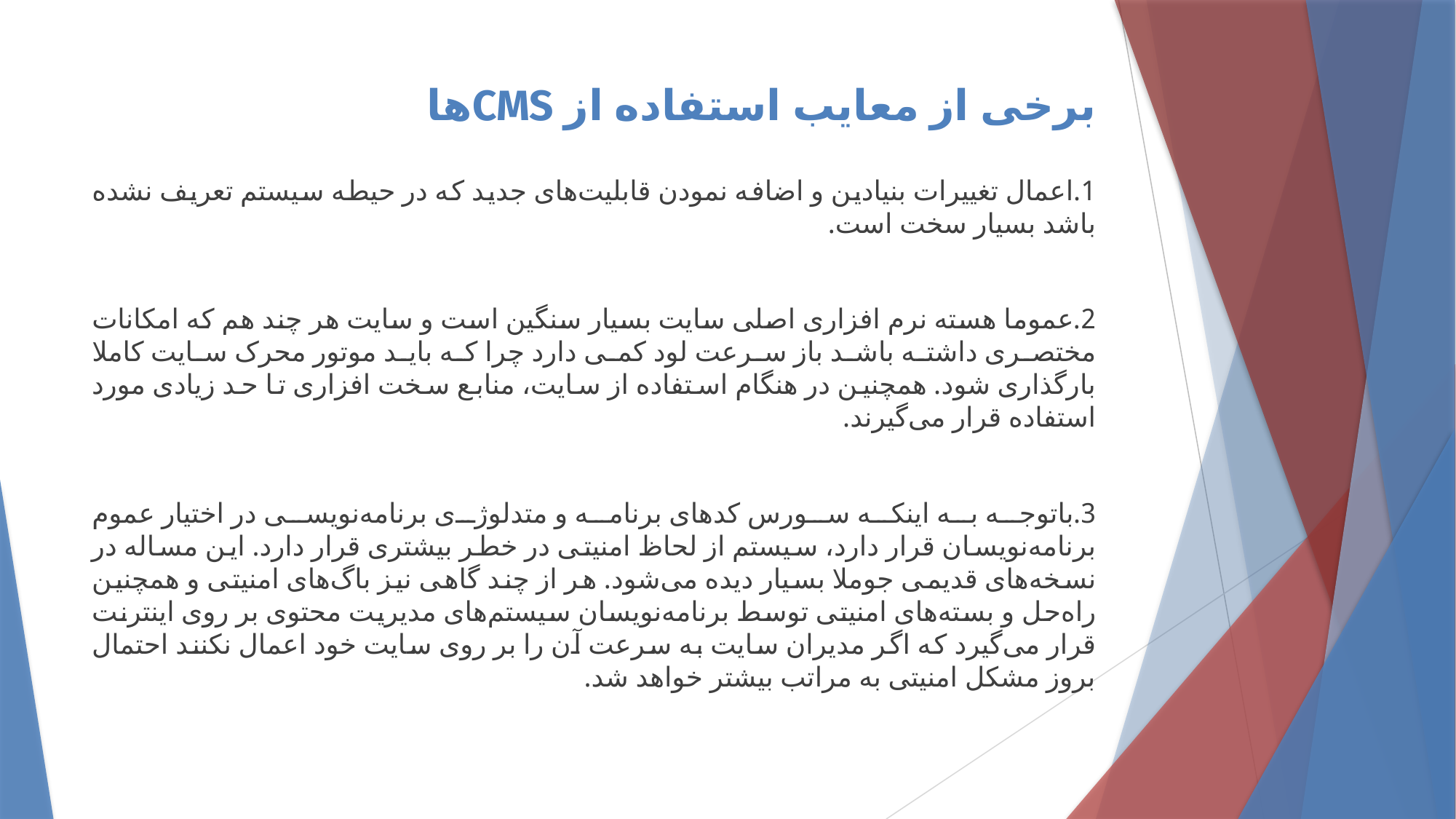

# برخی از معایب استفاده از CMSها
1.اعمال تغییرات بنیادین و اضافه نمودن قابلیت‌های جدید که در حیطه سیستم تعریف نشده باشد بسیار سخت است.

2.عموما هسته نرم افزاری اصلی سایت بسیار سنگین است و سایت هر چند هم که امکانات مختصری داشته باشد باز سرعت لود کمی دارد چرا که باید موتور محرک سایت کاملا بارگذاری شود. همچنین در هنگام استفاده از سایت، منابع سخت افزاری تا حد زیادی مورد استفاده قرار می‌گیرند.

3.باتوجه به اینکه سورس کدهای برنامه و متدلوژی برنامه‌نویسی در اختیار عموم برنامه‌نویسان قرار دارد، سیستم از لحاظ امنیتی در خطر بیشتری قرار دارد. این مساله در نسخه‌های قدیمی جوملا بسیار دیده می‌شود. هر از چند گاهی نیز باگ‌های امنیتی و همچنین راه‌حل و بسته‌های امنیتی توسط برنامه‌نویسان سیستم‌های مدیریت محتوی بر روی اینترنت قرار می‌گیرد که اگر مدیران سایت به سرعت آن را بر روی سایت خود اعمال نکنند احتمال بروز مشکل امنیتی به مراتب بیشتر خواهد شد.